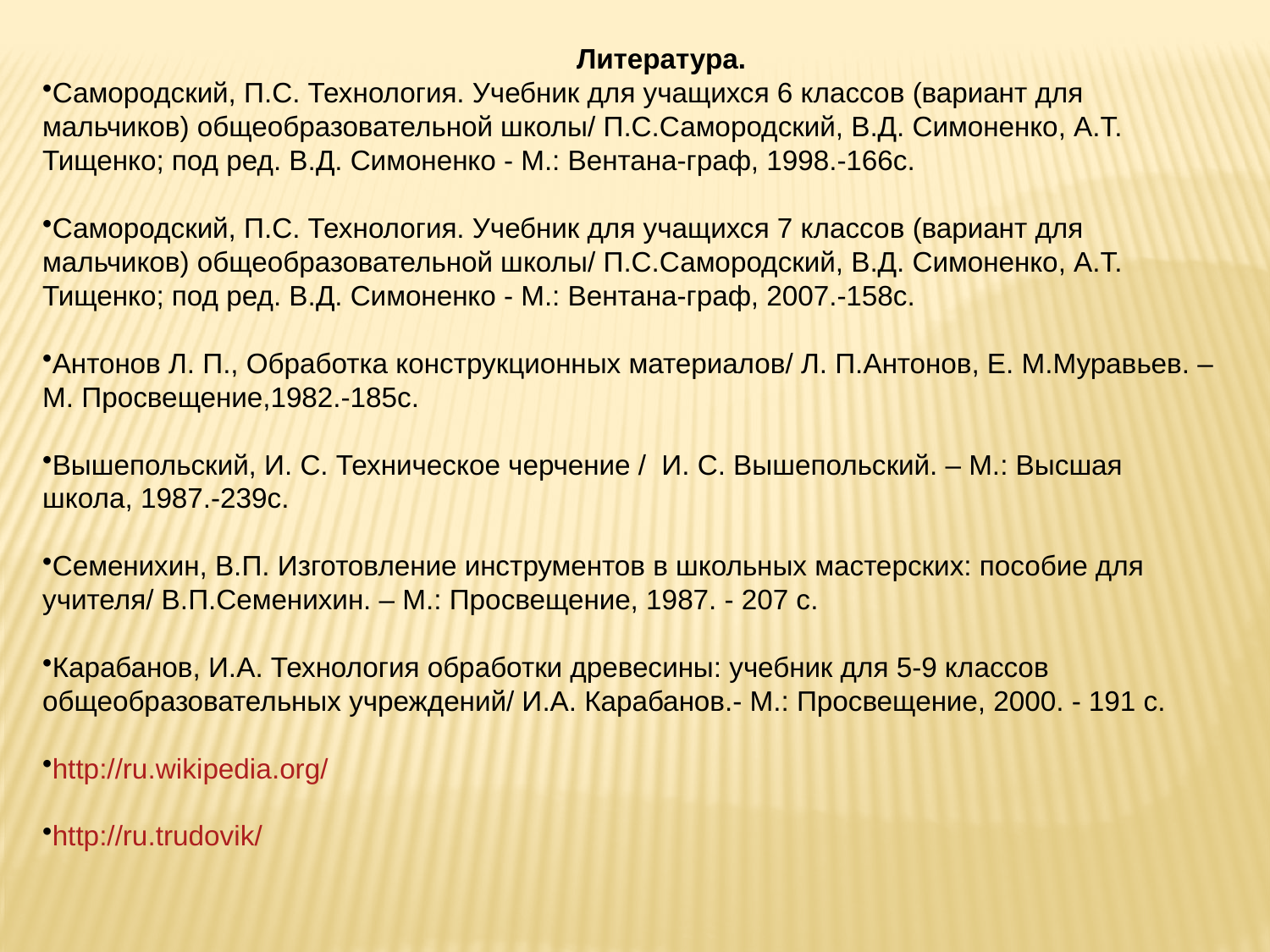

Литература.
Самородский, П.С. Технология. Учебник для учащихся 6 классов (вариант для мальчиков) общеобразовательной школы/ П.С.Самородский, В.Д. Симоненко, А.Т. Тищенко; под ред. В.Д. Симоненко - М.: Вентана-граф, 1998.-166с.

Самородский, П.С. Технология. Учебник для учащихся 7 классов (вариант для мальчиков) общеобразовательной школы/ П.С.Самородский, В.Д. Симоненко, А.Т. Тищенко; под ред. В.Д. Симоненко - М.: Вентана-граф, 2007.-158с.

Антонов Л. П., Обработка конструкционных материалов/ Л. П.Антонов, Е. М.Муравьев. – М. Просвещение,1982.-185с.

Вышепольский, И. С. Техническое черчение /  И. С. Вышепольский. – М.: Высшая школа, 1987.-239с.

Семенихин, В.П. Изготовление инструментов в школьных мастерских: пособие для учителя/ В.П.Семенихин. – М.: Просвещение, 1987. - 207 с.

Карабанов, И.А. Технология обработки древесины: учебник для 5-9 классов общеобразовательных учреждений/ И.А. Карабанов.- М.: Просвещение, 2000. - 191 с.

http://ru.wikipedia.org/

http://ru.trudovik/